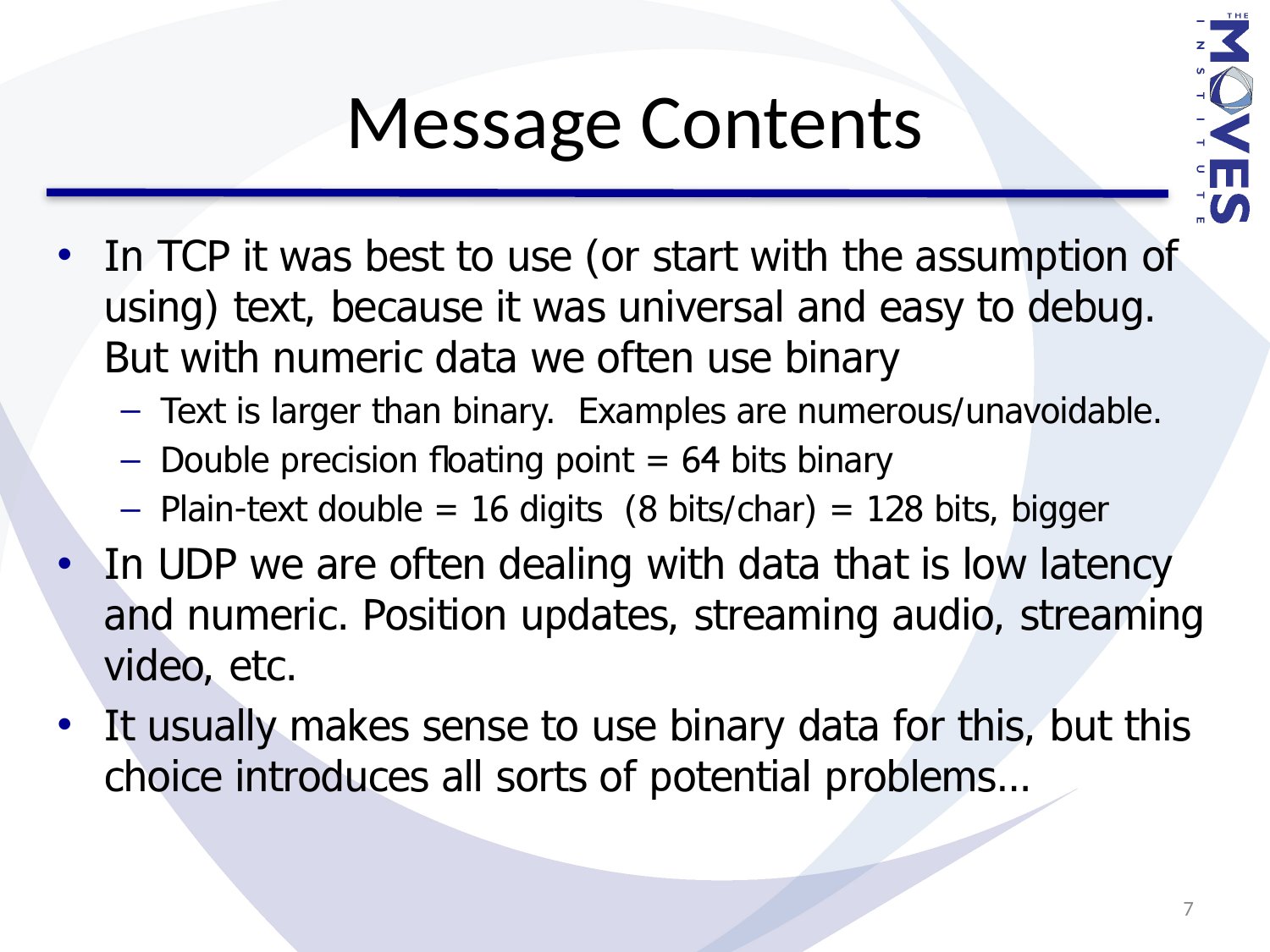

# Message Contents
In TCP it was best to use (or start with the assumption of using) text, because it was universal and easy to debug. But with numeric data we often use binary
Text is larger than binary.  Examples are numerous/unavoidable.
Double precision floating point = 64 bits binary
Plain-text double = 16 digits  (8 bits/char) = 128 bits, bigger
In UDP we are often dealing with data that is low latency and numeric. Position updates, streaming audio, streaming video, etc.
It usually makes sense to use binary data for this, but this choice introduces all sorts of potential problems…
7